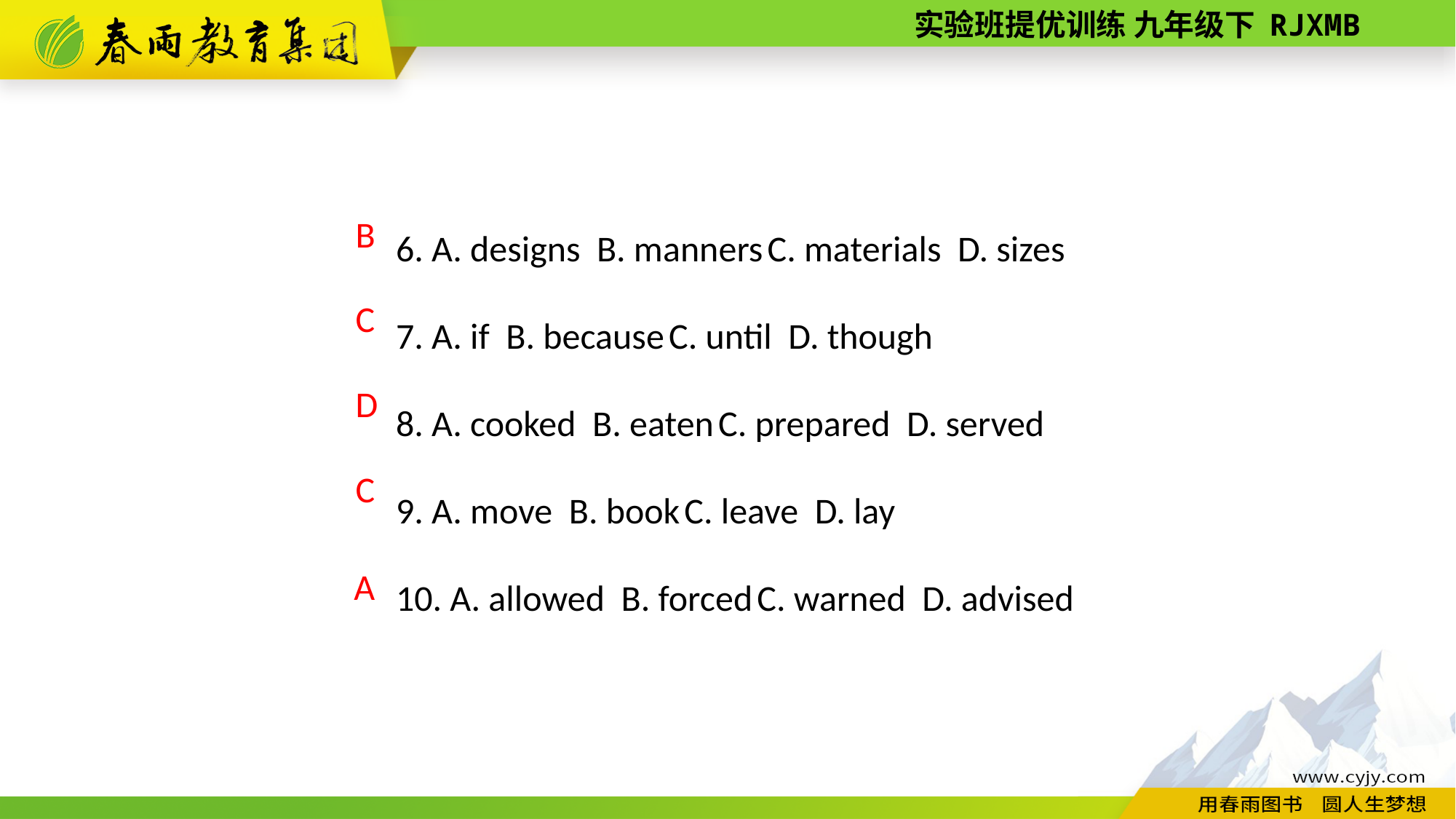

6. A. designs  B. manners C. materials  D. sizes
7. A. if  B. because C. until  D. though
8. A. cooked  B. eaten C. prepared  D. served
9. A. move  B. book C. leave  D. lay
10. A. allowed  B. forced C. warned  D. advised
B
C
D
C
A